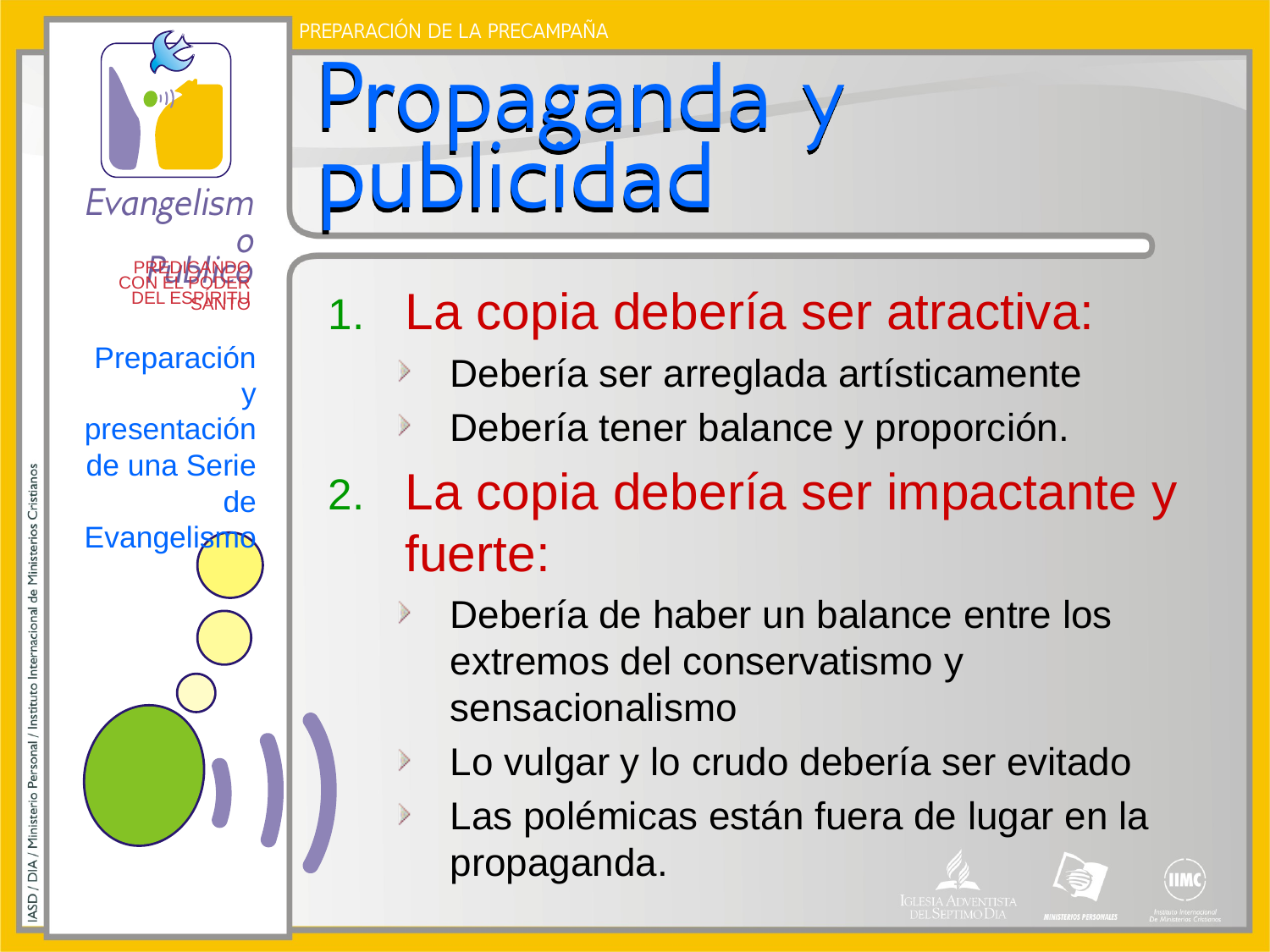

PREPARACIÓN DE LA PRECAMPAÑA
# Propaganda y publicidad
La copia debería ser atractiva:
Debería ser arreglada artísticamente
Debería tener balance y proporción.
La copia debería ser impactante y fuerte:
Debería de haber un balance entre los extremos del conservatismo y sensacionalismo
Lo vulgar y lo crudo debería ser evitado
Las polémicas están fuera de lugar en la propaganda.